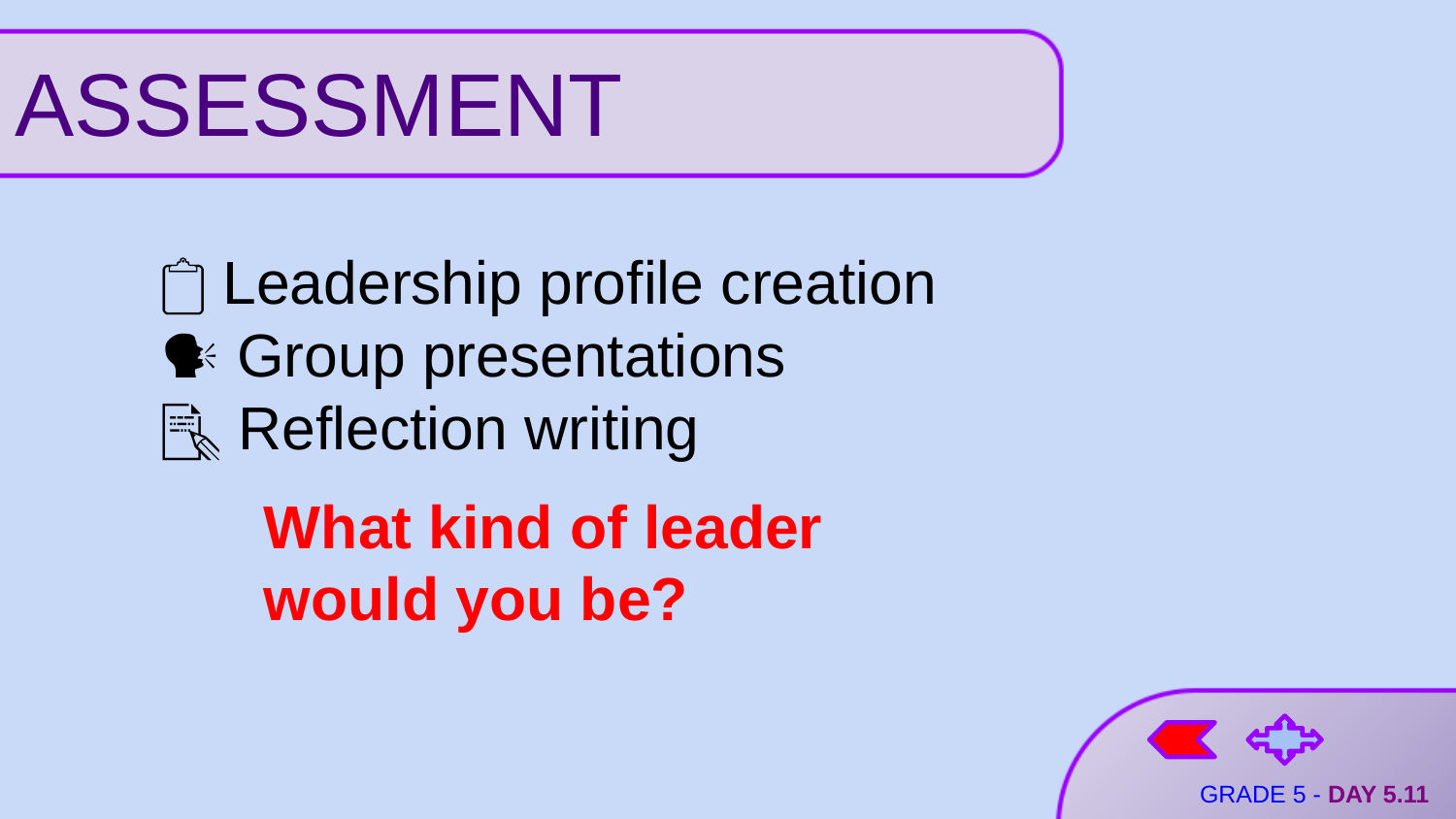

# ASSESSMENT

📋 Leadership profile creation
🗣 Group presentations
📝 Reflection writing
What kind of leader
would you be?

GRADE 5 - DAY 5.11